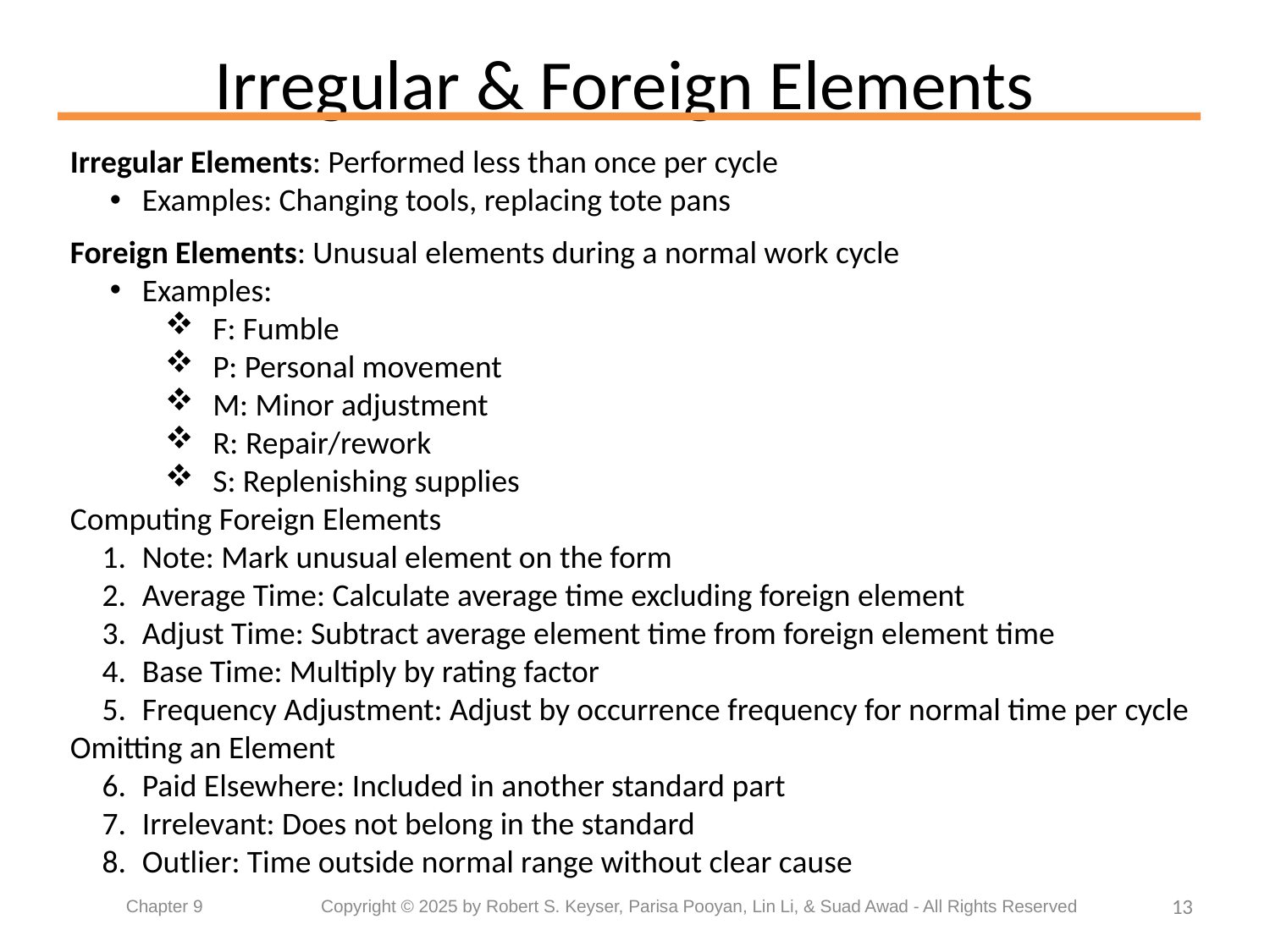

# Irregular & Foreign Elements

Irregular Elements: Performed less than once per cycle
Examples: Changing tools, replacing tote pans
Foreign Elements: Unusual elements during a normal work cycle
Examples:
F: Fumble
P: Personal movement
M: Minor adjustment
R: Repair/rework
S: Replenishing supplies
Computing Foreign Elements
Note: Mark unusual element on the form
Average Time: Calculate average time excluding foreign element
Adjust Time: Subtract average element time from foreign element time
Base Time: Multiply by rating factor
Frequency Adjustment: Adjust by occurrence frequency for normal time per cycle
Omitting an Element
Paid Elsewhere: Included in another standard part
Irrelevant: Does not belong in the standard
Outlier: Time outside normal range without clear cause
13
Chapter 9	              Copyright © 2025 by Robert S. Keyser, Parisa Pooyan, Lin Li, & Suad Awad - All Rights Reserved